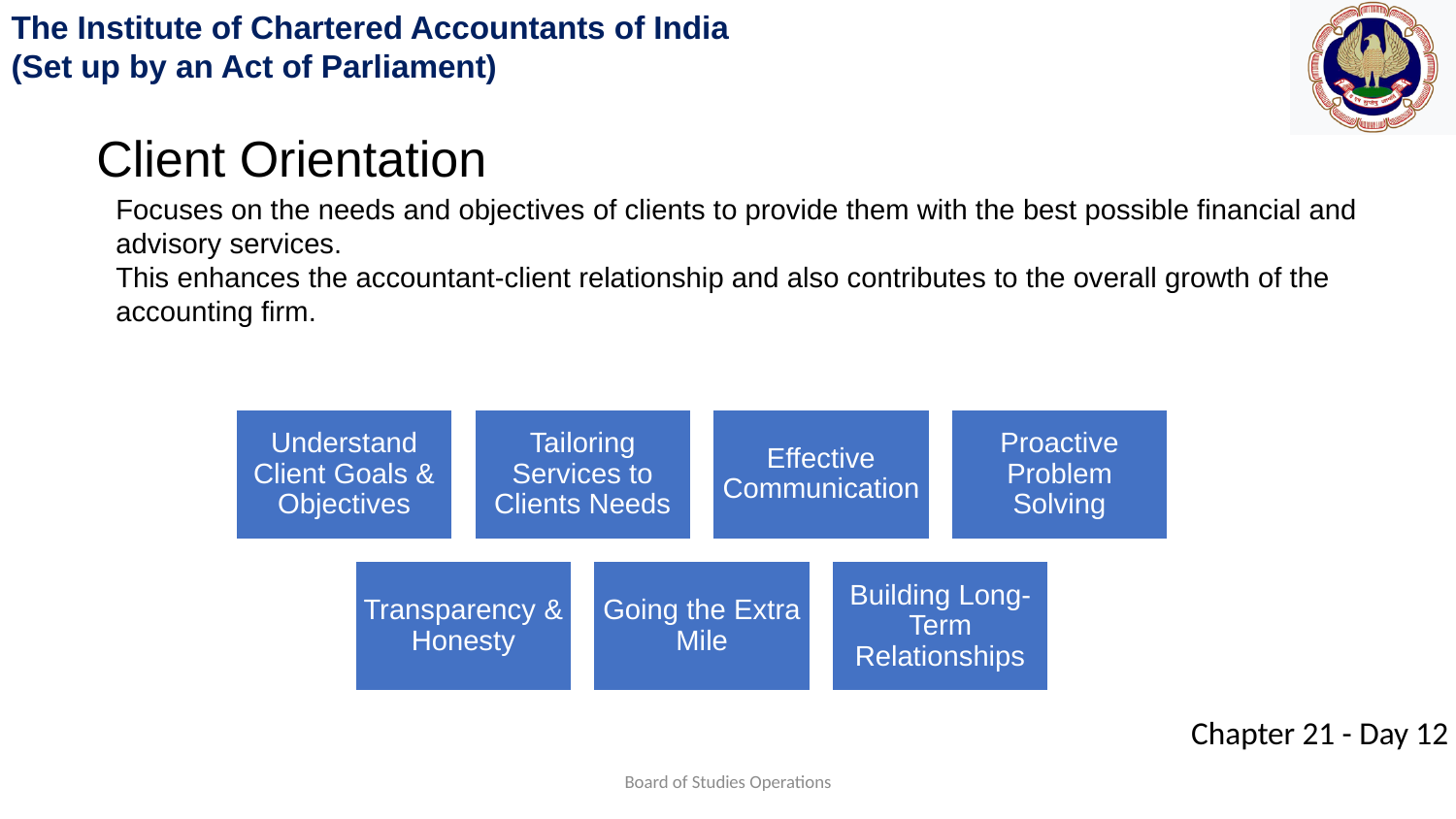

Client Orientation

Focuses on the needs and objectives of clients to provide them with the best possible financial and advisory services.
This enhances the accountant-client relationship and also contributes to the overall growth of the accounting firm.
Understand Client Goals & Objectives
Tailoring Services to Clients Needs
Effective Communication
Proactive Problem Solving
Transparency & Honesty
Going the Extra Mile
Building Long-Term Relationships
Board of Studies Operations